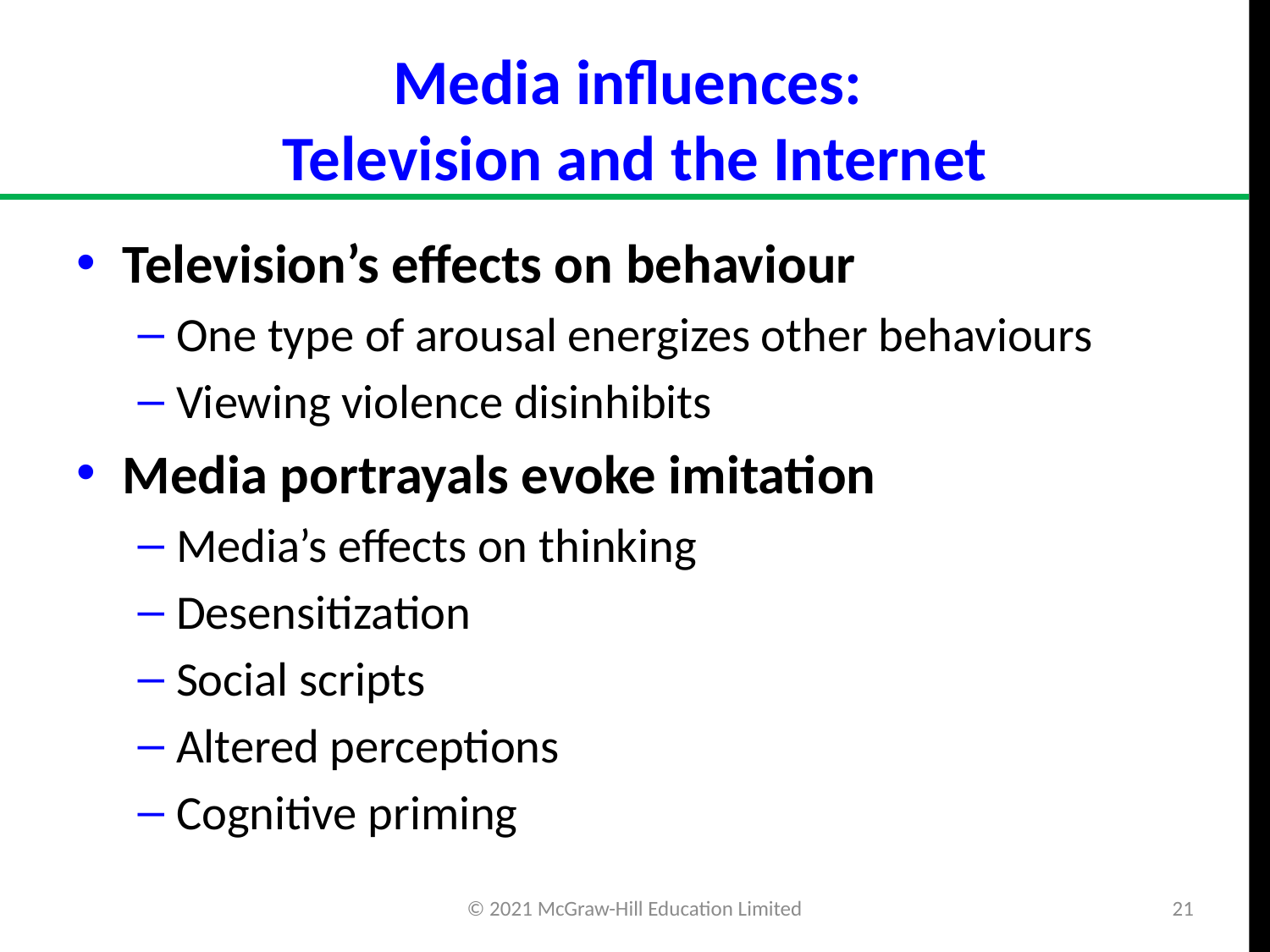

# Media influences: Television and the Internet
Television’s effects on behaviour
One type of arousal energizes other behaviours
Viewing violence disinhibits
Media portrayals evoke imitation
Media’s effects on thinking
Desensitization
Social scripts
Altered perceptions
Cognitive priming

© 2021 McGraw-Hill Education Limited
21